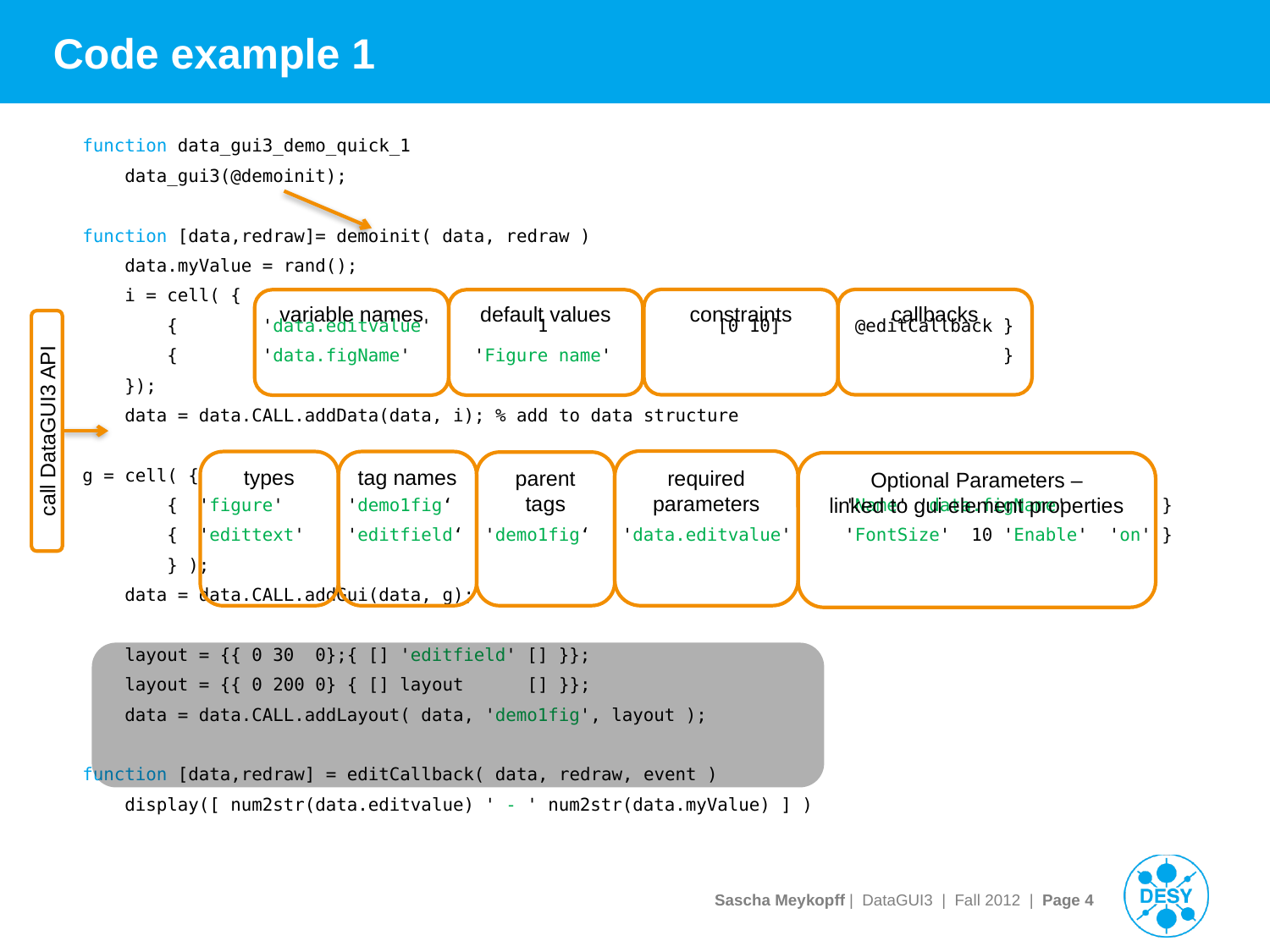

# Code example 1
function data_gui3_demo_quick_1
    data_gui3(@demoinit);

function [data,redraw]= demoinit( data, redraw )
    data.myValue = rand();
    i = cell( {
        {	     'data.editvalue'          1       	[0 10]       @editCallback }
        { 	     'data.figName'      'Figure name'       		               }
    });
    data = data.CALL.addData(data, i); % add to data structure

g = cell( {
        {  'figure'      'demo1fig‘                                     'Name' 'data.figName'         }
        {  'edittext'    'editfield‘  'demo1fig‘   'data.editvalue'     'FontSize'  10 'Enable'  'on' }
        } );
    data = data.CALL.addGui(data, g);

    layout = {{ 0 30  0};{ [] 'editfield' [] }};
    layout = {{ 0 200 0} { [] layout      [] }};
    data = data.CALL.addLayout( data, 'demo1fig', layout );

function [data,redraw] = editCallback( data, redraw, event )
    display([ num2str(data.editvalue) ' - ' num2str(data.myValue) ] )
callbacks
constraints
variable names
default values
call DataGUI3 API
required
parameters
types
tag names
parent tags
Optional Parameters –
linked to gui element properties